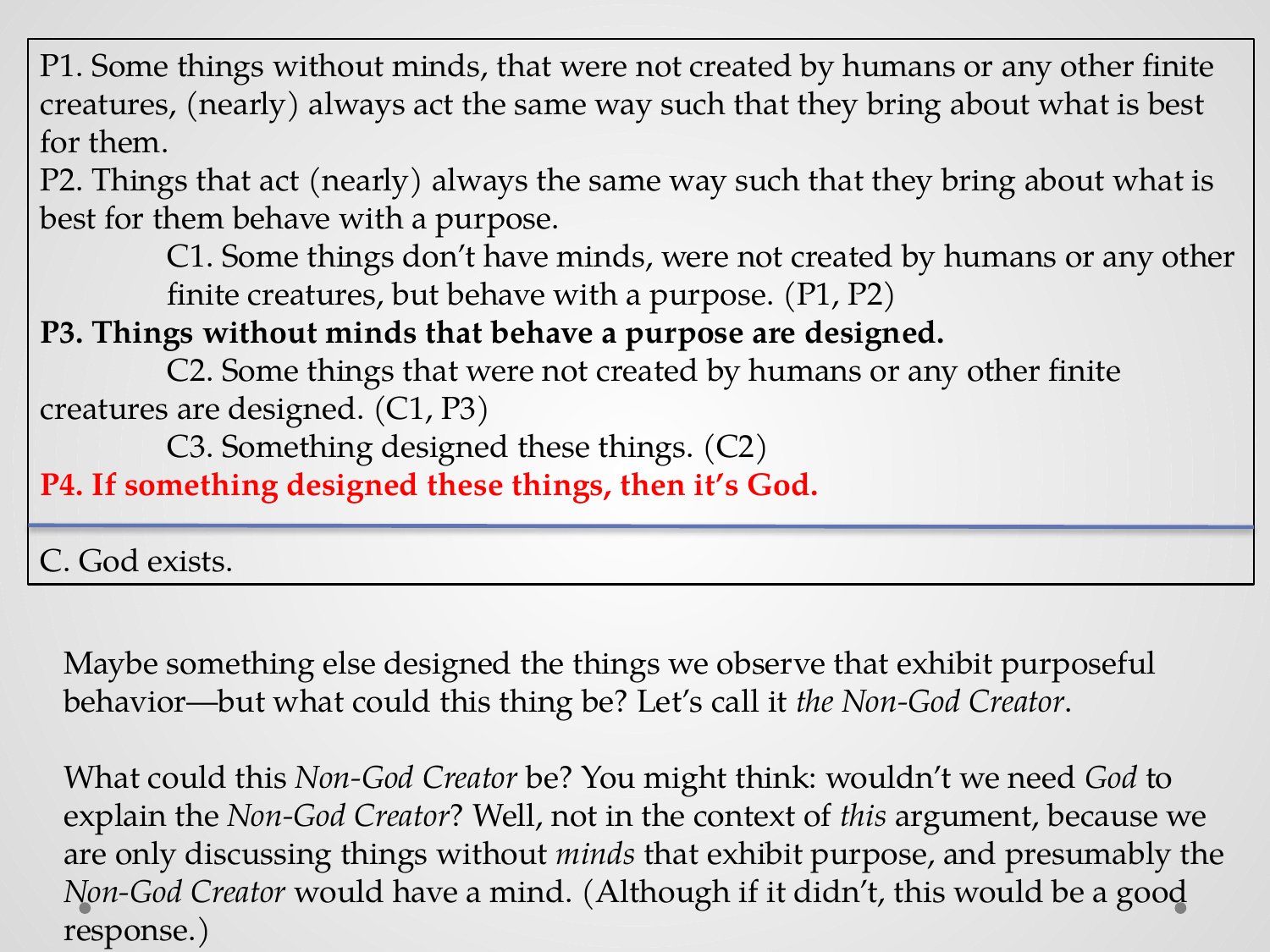

P1. Some things without minds, that were not created by humans or any other finite creatures, (nearly) always act the same way such that they bring about what is best for them.
P2. Things that act (nearly) always the same way such that they bring about what is best for them behave with a purpose.
	C1. Some things don’t have minds, were not created by humans or any other 	finite creatures, but behave with a purpose. (P1, P2)
P3. Things without minds that behave a purpose are designed.
	C2. Some things that were not created by humans or any other finite 	creatures are designed. (C1, P3)
	C3. Something designed these things. (C2)
P4. If something designed these things, then it’s God.

C. God exists.
Maybe something else designed the things we observe that exhibit purposeful behavior—but what could this thing be? Let’s call it the Non-God Creator.

What could this Non-God Creator be? You might think: wouldn’t we need God to explain the Non-God Creator? Well, not in the context of this argument, because we are only discussing things without minds that exhibit purpose, and presumably the Non-God Creator would have a mind. (Although if it didn’t, this would be a good response.)